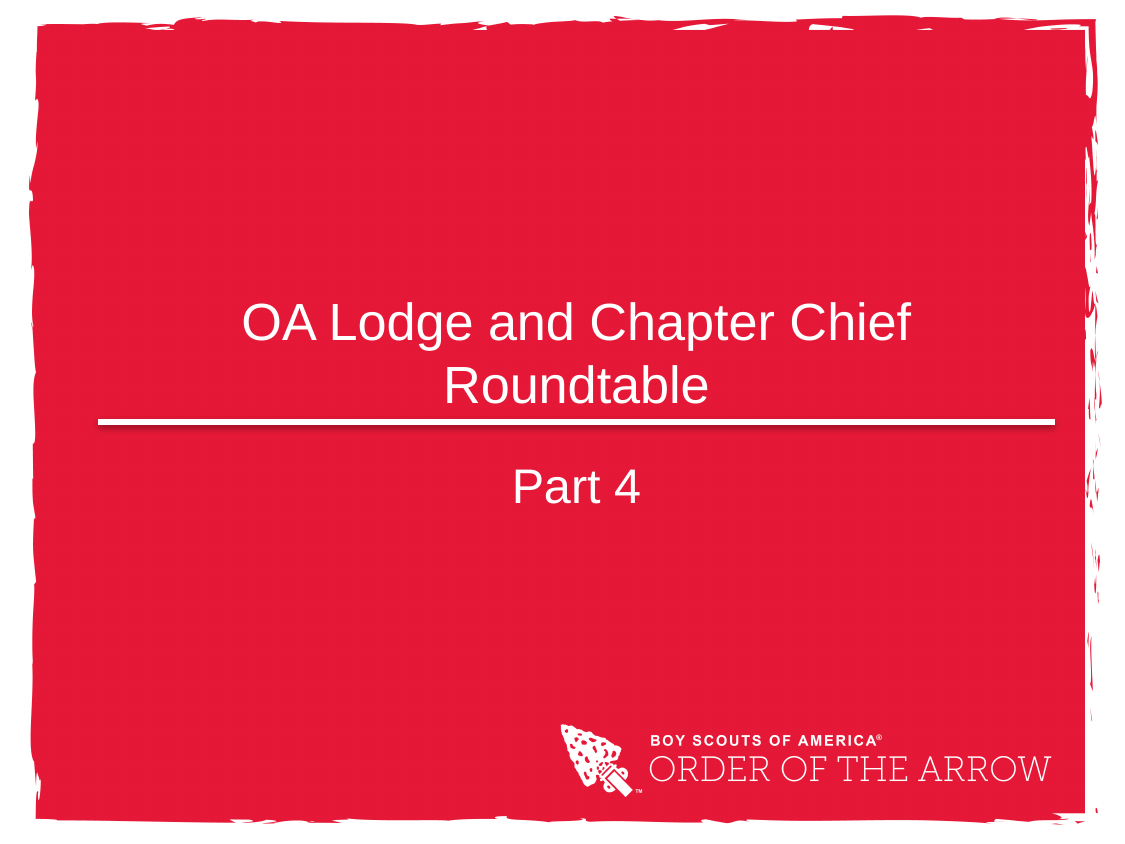

# OA Lodge and Chapter Chief Roundtable
Part 4